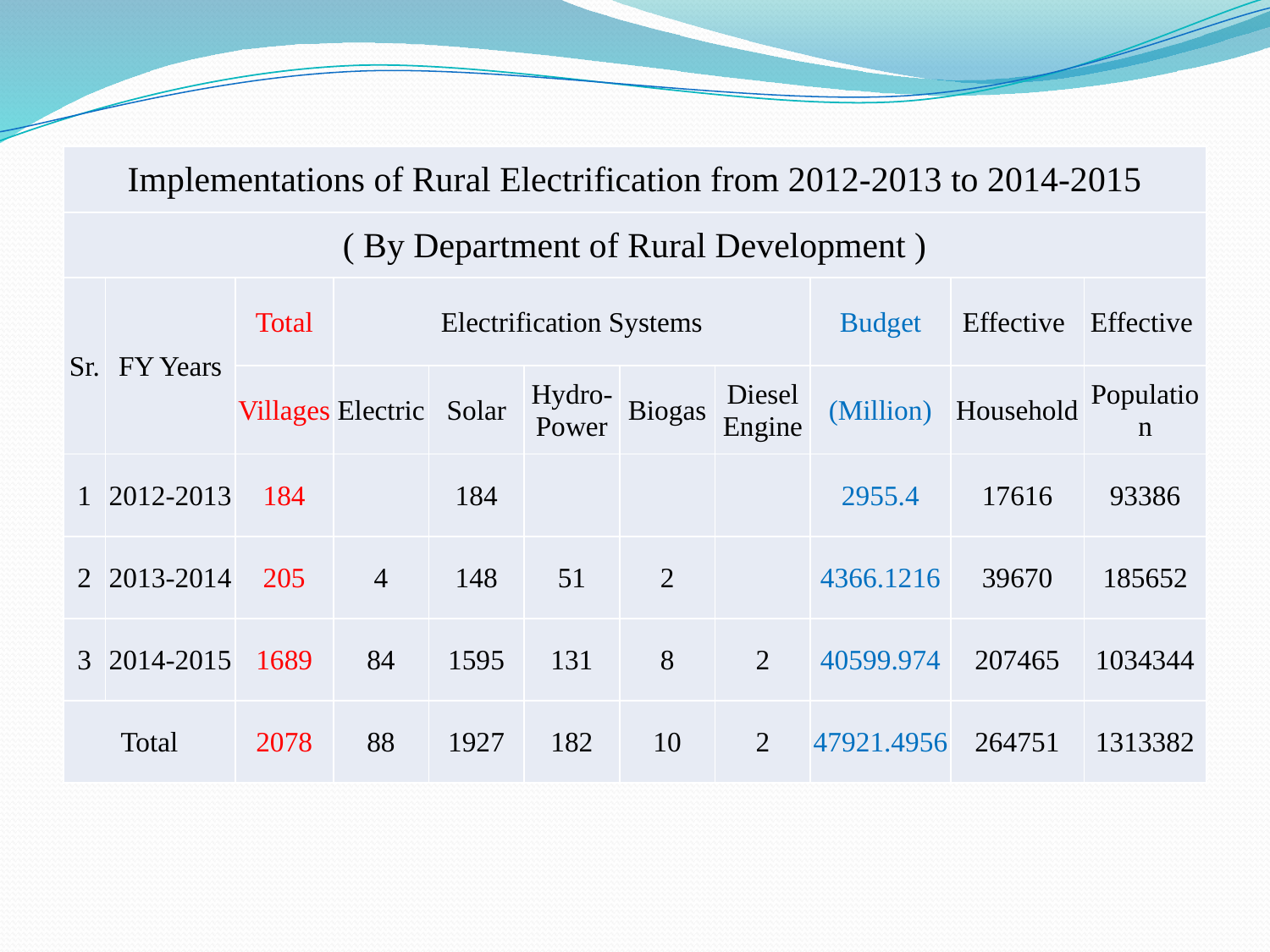

| Implementations of Rural Electrification from 2012-2013 to 2014-2015 |  |  |  |  |  |  |  |  |  |  |
| --- | --- | --- | --- | --- | --- | --- | --- | --- | --- | --- |
| ( By Department of Rural Development ) |  |  |  |  |  |  |  |  |  |  |
| Sr. | FY Years | Total | Electrification Systems |  |  |  |  | Budget | Effective | Effective |
|  |  | Villages | Electric | Solar | Hydro-Power | Biogas | Diesel Engine | (Million) | Household | Population |
| 1 | 2012-2013 | 184 |  | 184 |  |  |  | 2955.4 | 17616 | 93386 |
| 2 | 2013-2014 | 205 | 4 | 148 | 51 | 2 |  | 4366.1216 | 39670 | 185652 |
| 3 | 2014-2015 | 1689 | 84 | 1595 | 131 | 8 | 2 | 40599.974 | 207465 | 1034344 |
| Total |  | 2078 | 88 | 1927 | 182 | 10 | 2 | 47921.4956 | 264751 | 1313382 |